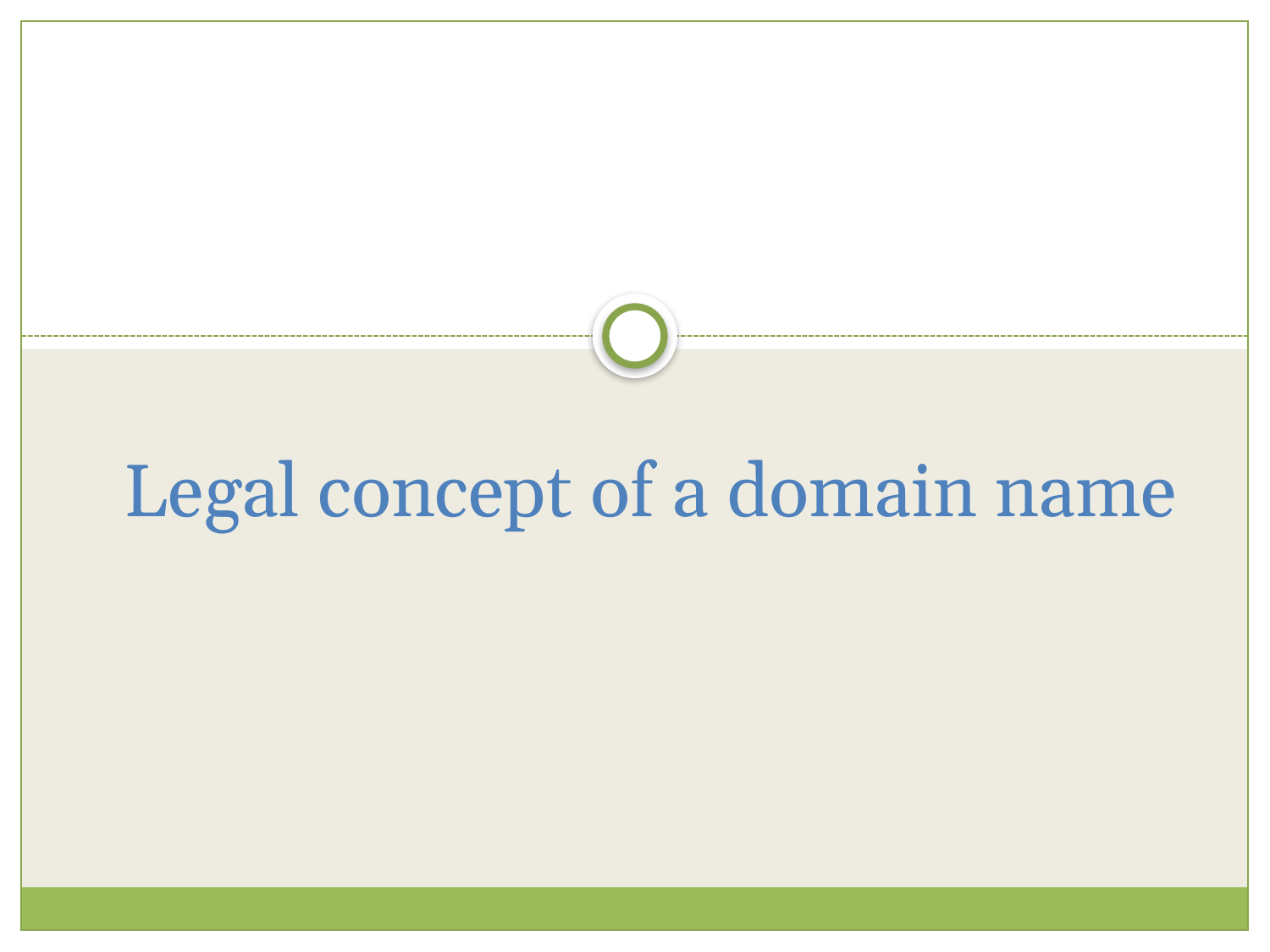

# Legal concept of a domain name